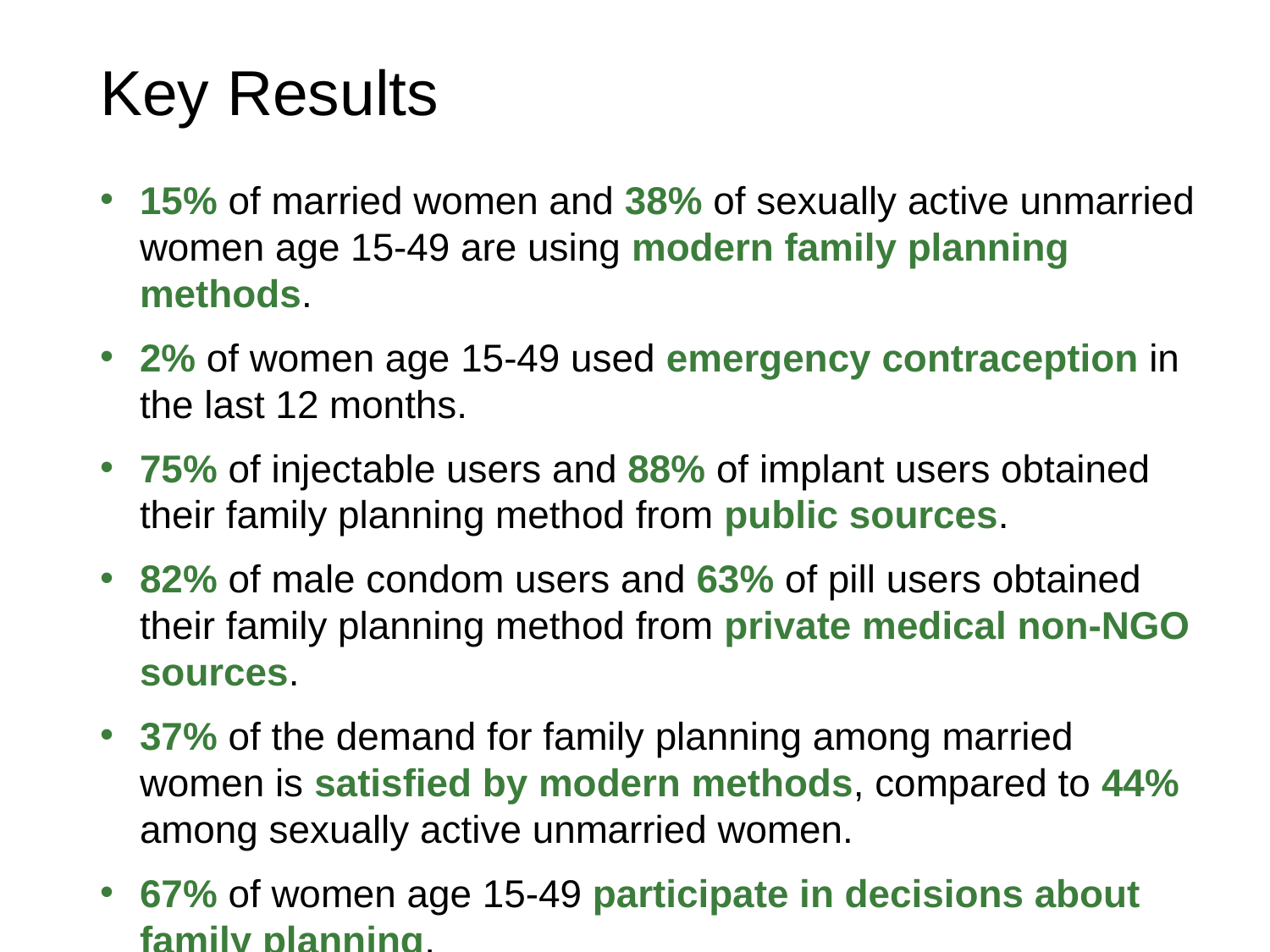

# Key Results
15% of married women and 38% of sexually active unmarried women age 15-49 are using modern family planning methods.
2% of women age 15-49 used emergency contraception in the last 12 months.
75% of injectable users and 88% of implant users obtained their family planning method from public sources.
82% of male condom users and 63% of pill users obtained their family planning method from private medical non-NGO sources.
37% of the demand for family planning among married women is satisfied by modern methods, compared to 44% among sexually active unmarried women.
67% of women age 15-49 participate in decisions about family planning.